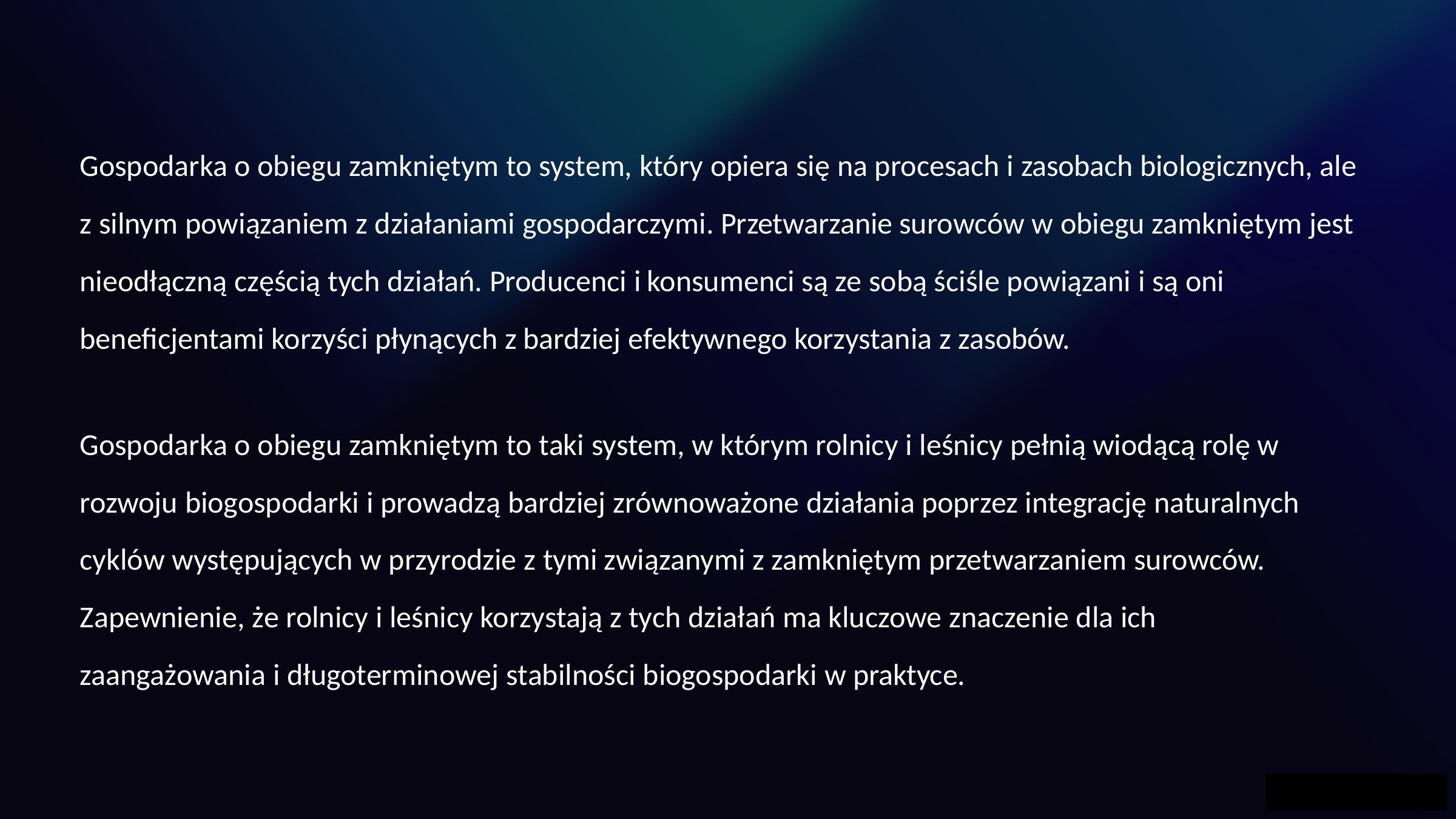

Gospodarka o obiegu zamkniętym to system, który opiera się na procesach i zasobach biologicznych, ale z silnym powiązaniem z działaniami gospodarczymi. Przetwarzanie surowców w obiegu zamkniętym jest nieodłączną częścią tych działań. Producenci i konsumenci są ze sobą ściśle powiązani i są oni beneficjentami korzyści płynących z bardziej efektywnego korzystania z zasobów.

Gospodarka o obiegu zamkniętym to taki system, w którym rolnicy i leśnicy pełnią wiodącą rolę w rozwoju bio­gospodarki i prowadzą bardziej zrównoważone działania poprzez integrację naturalnych cyklów występujących w przyrodzie z tymi związanymi z zamkniętym przetwarzaniem surowców. Zapewnienie, że rolnicy i leśnicy korzystają z tych działań ma kluczowe znaczenie dla ich zaangażowania i długoterminowej stabilności bio­gospodarki w praktyce.